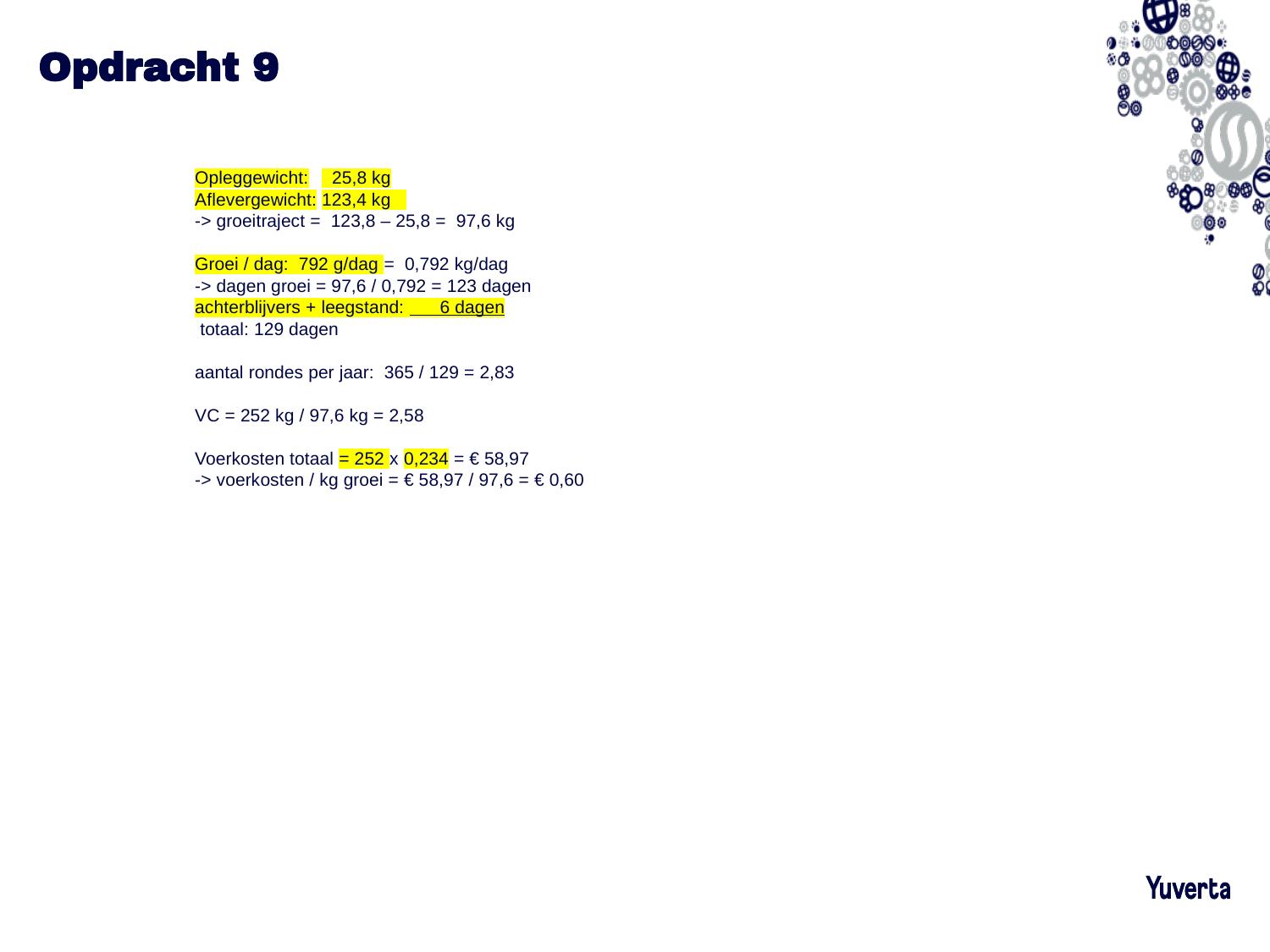

# Opdracht 9
Opleggewicht:	  25,8 kg
Aflevergewicht:	123,4 kg
-> groeitraject =  123,8 – 25,8 =  97,6 kg

Groei / dag:  792 g/dag =  0,792 kg/dag
-> dagen groei = 97,6 / 0,792 = 123 dagen
achterblijvers + leegstand:       6 dagen
 totaal: 129 dagen

aantal rondes per jaar:  365 / 129 = 2,83

VC = 252 kg / 97,6 kg = 2,58

Voerkosten totaal = 252 x 0,234 = € 58,97
-> voerkosten / kg groei = € 58,97 / 97,6 = € 0,60